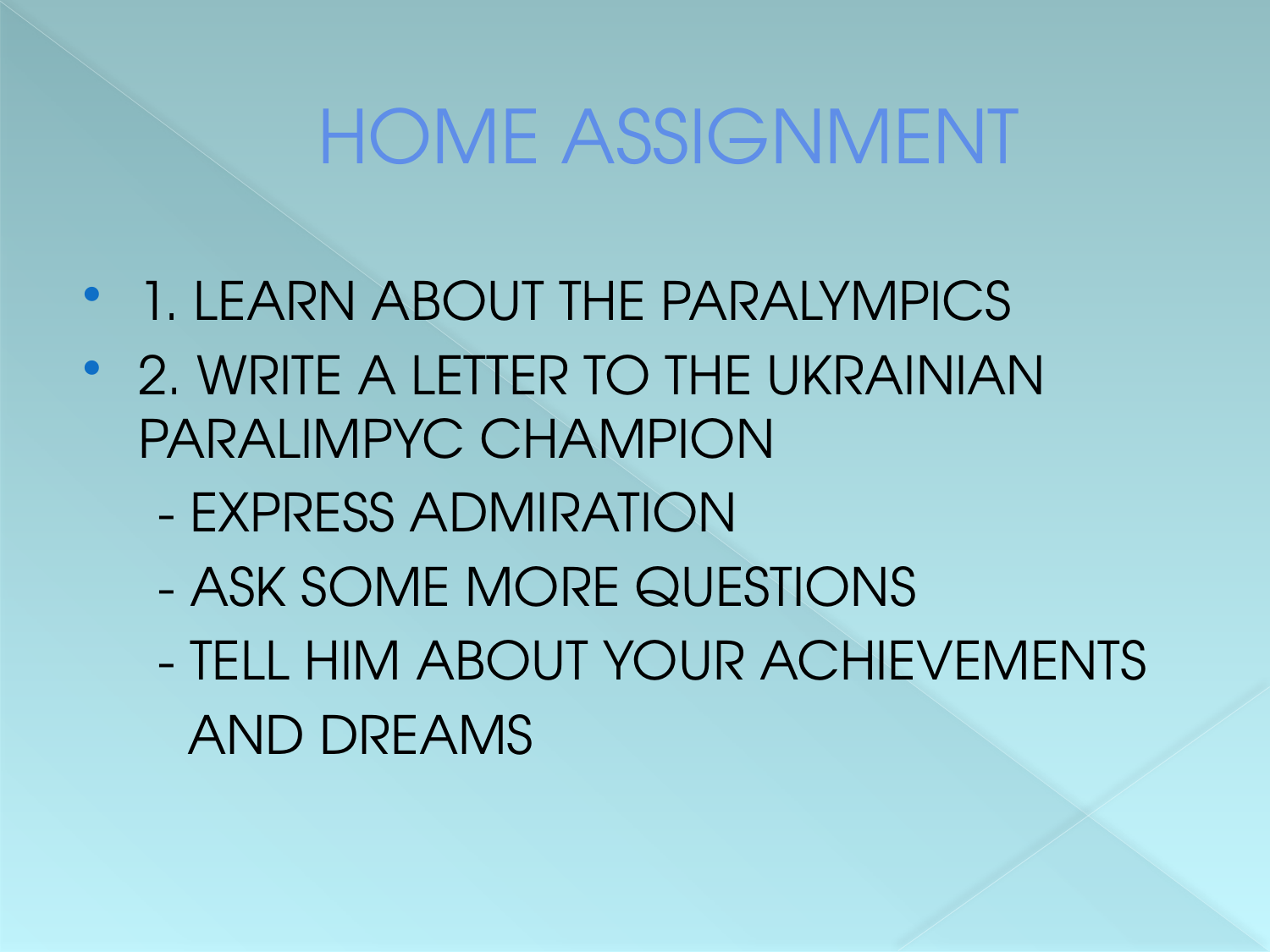

# HOME ASSIGNMENT
1. LEARN ABOUT THE PARALYMPICS
2. WRITE A LETTER TO THE UKRAINIAN PARALIMPYC CHAMPION
     - EXPRESS ADMIRATION
     - ASK SOME MORE QUESTIONS
     - TELL HIM ABOUT YOUR ACHIEVEMENTS
       AND DREAMS